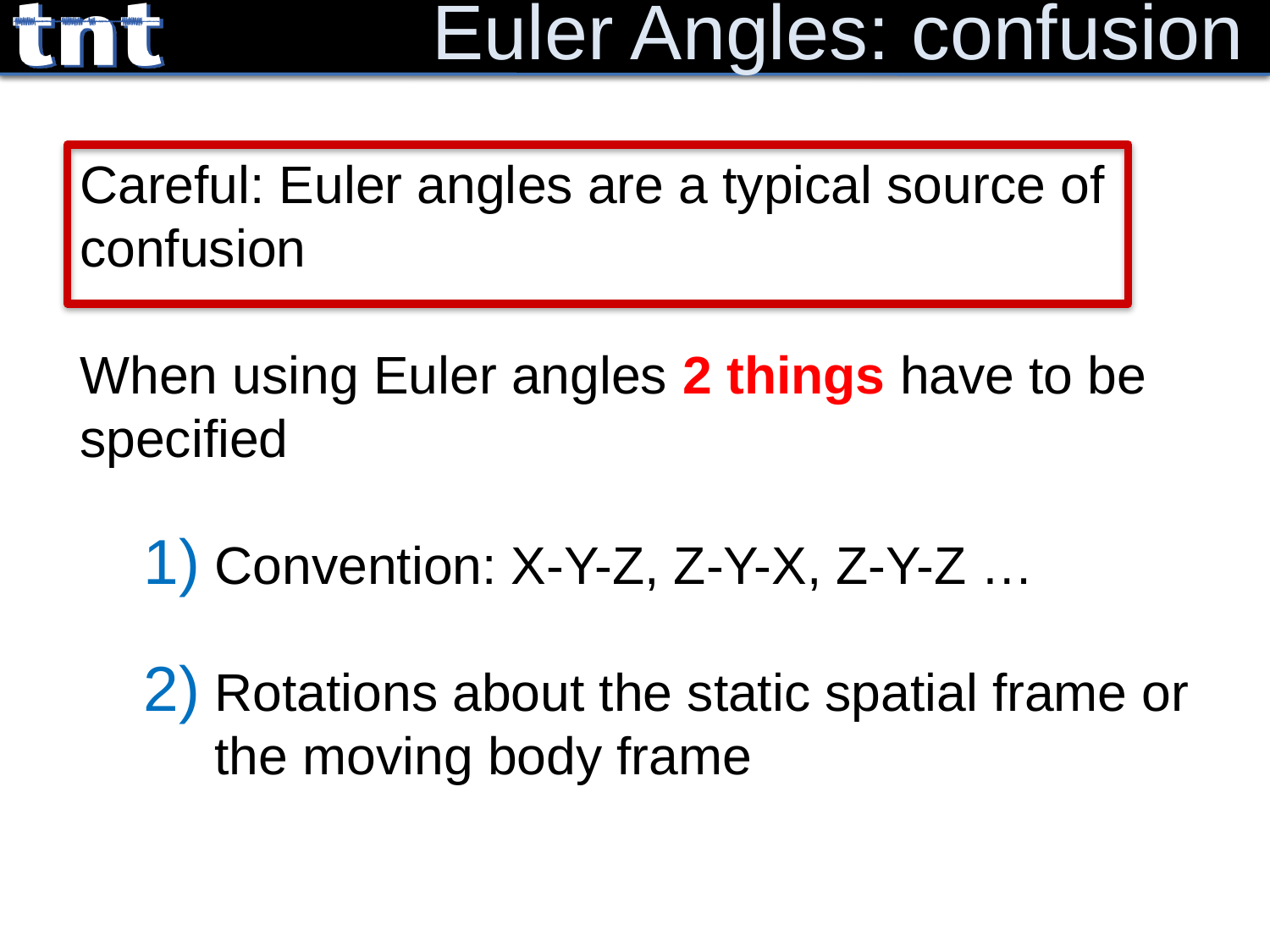

# Euler Angles: confusion
Careful: Euler angles are a typical source of confusion

When using Euler angles 2 things have to be specified

Convention: X-Y-Z, Z-Y-X, Z-Y-Z …

Rotations about the static spatial frame or the moving body frame